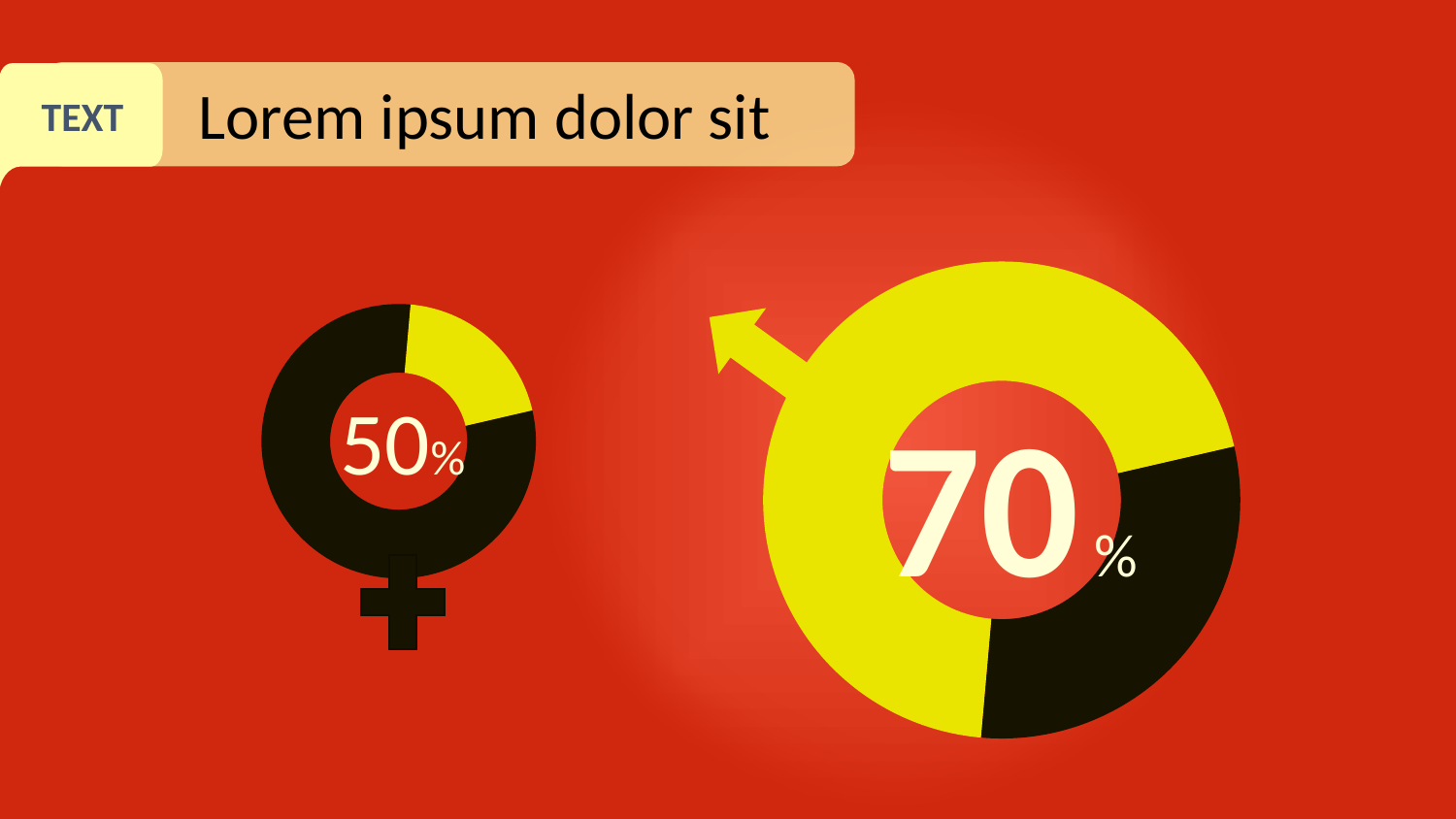

Lorem ipsum dolor sit
TEXT

### Chart

| Category |  |
|---|---|

### Chart

| Category |  |
|---|---|
70 %
50%